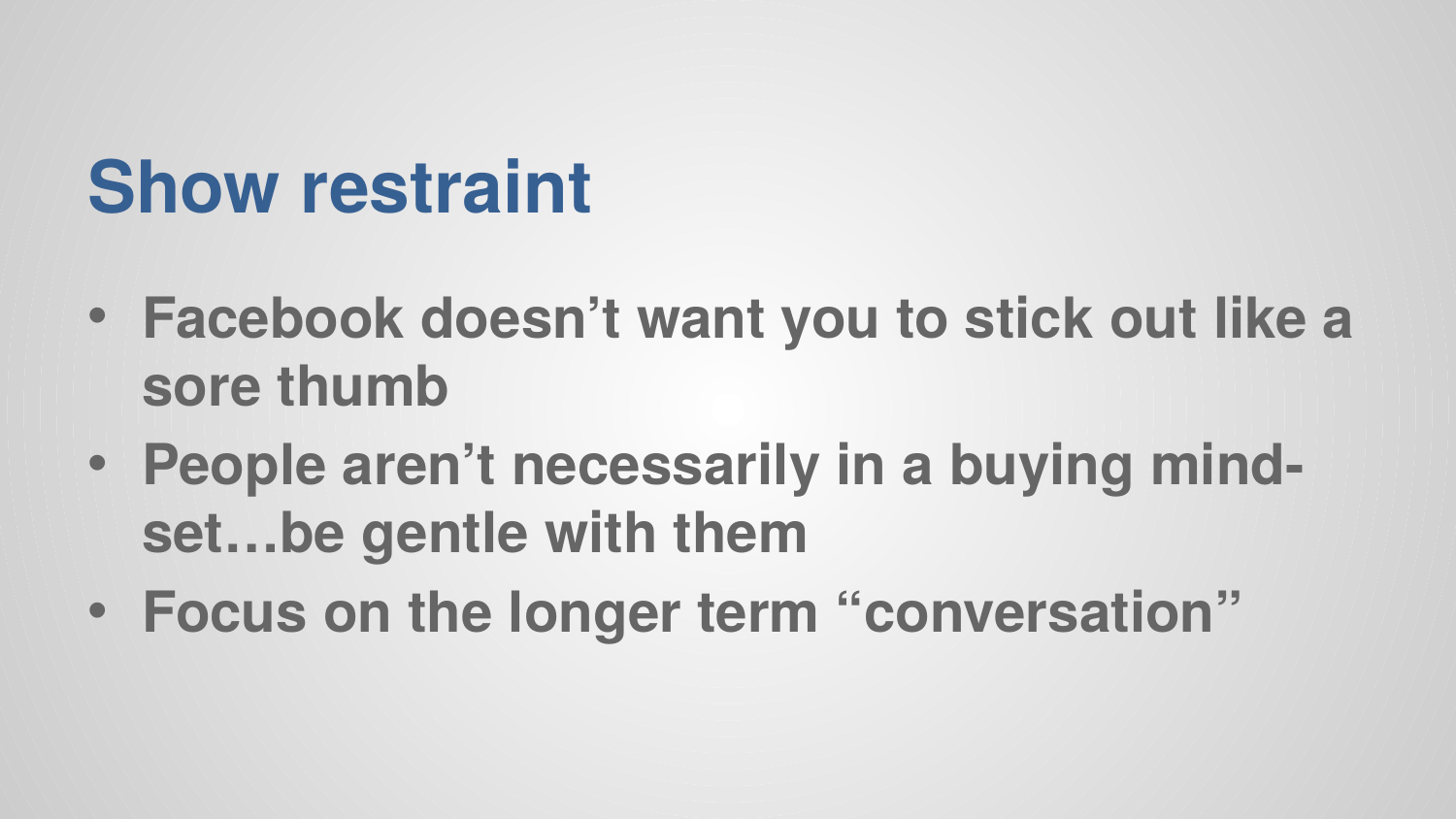

# Show restraint
Facebook doesn’t want you to stick out like a sore thumb
People aren’t necessarily in a buying mind-set…be gentle with them
Focus on the longer term “conversation”